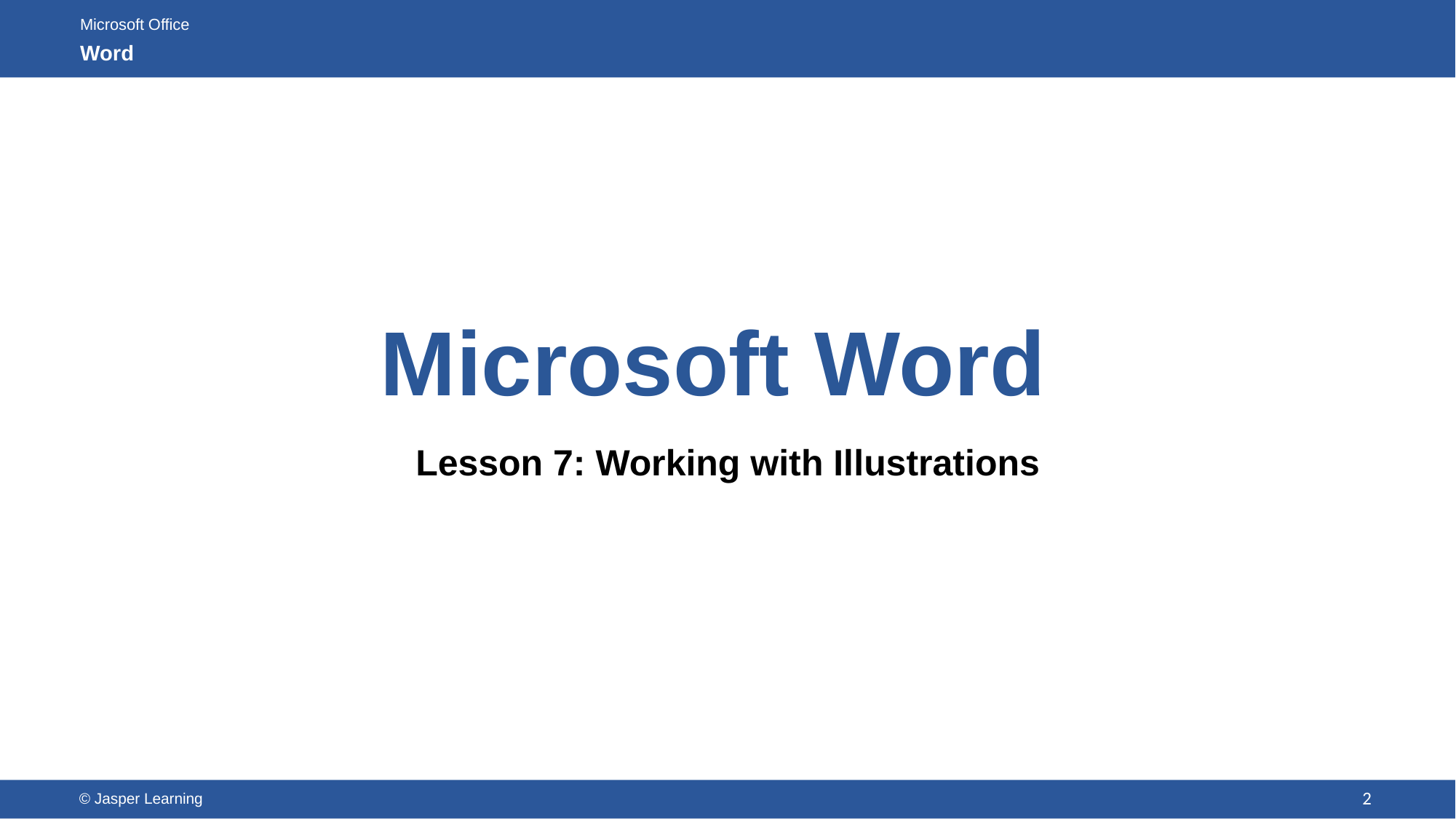

# Microsoft Word
Lesson 7: Working with Illustrations
2
© Jasper Learning